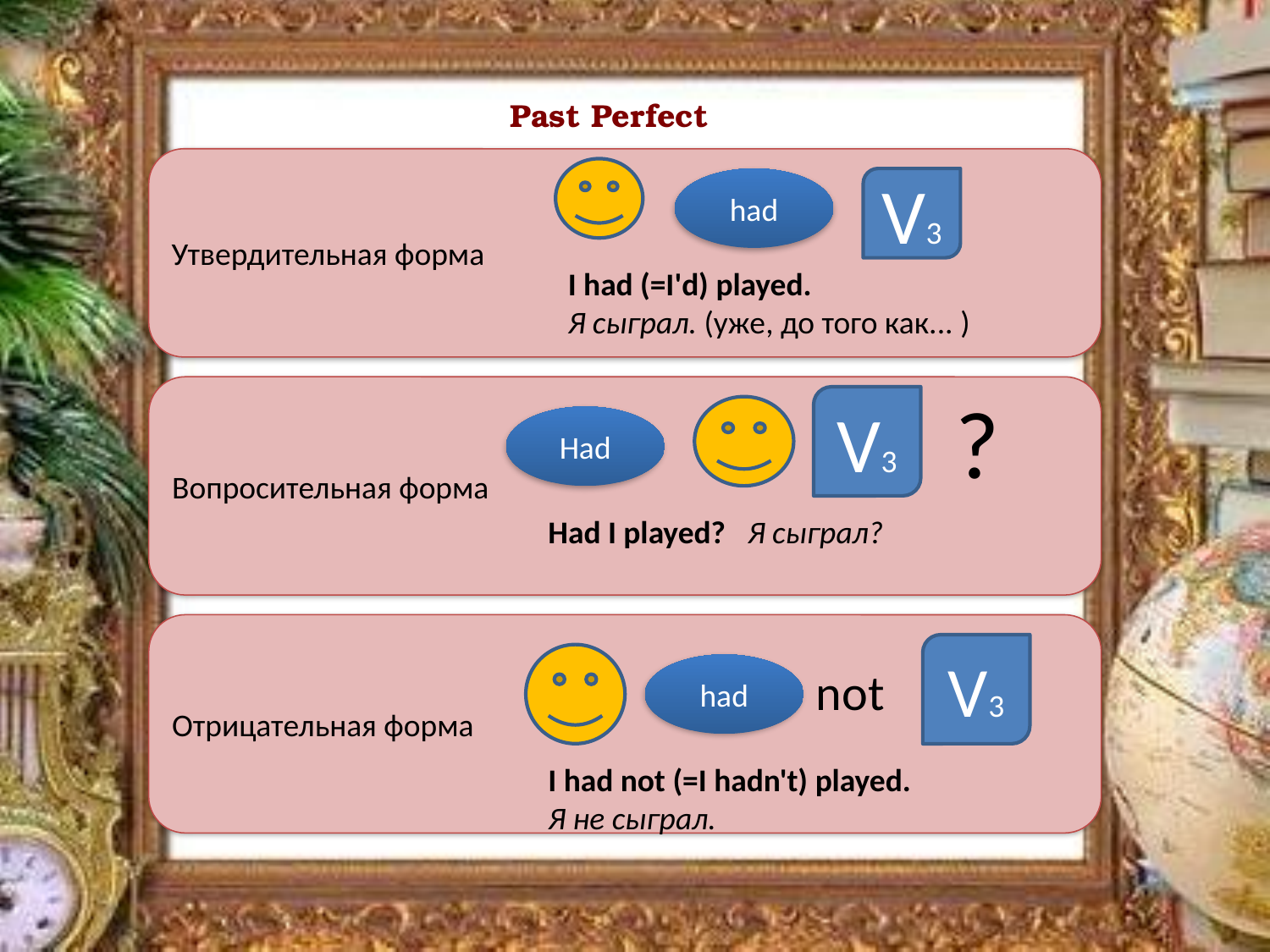

Past Perfect

Утвердительная форма

had
V3
I had (=I'd) played.
Я сыграл. (уже, до того как... )

Вопросительная форма
?
V3

Had
Had I played?   Я сыграл?

Отрицательная форма
V3

had
not
I had not (=I hadn't) played.
Я не сыграл.